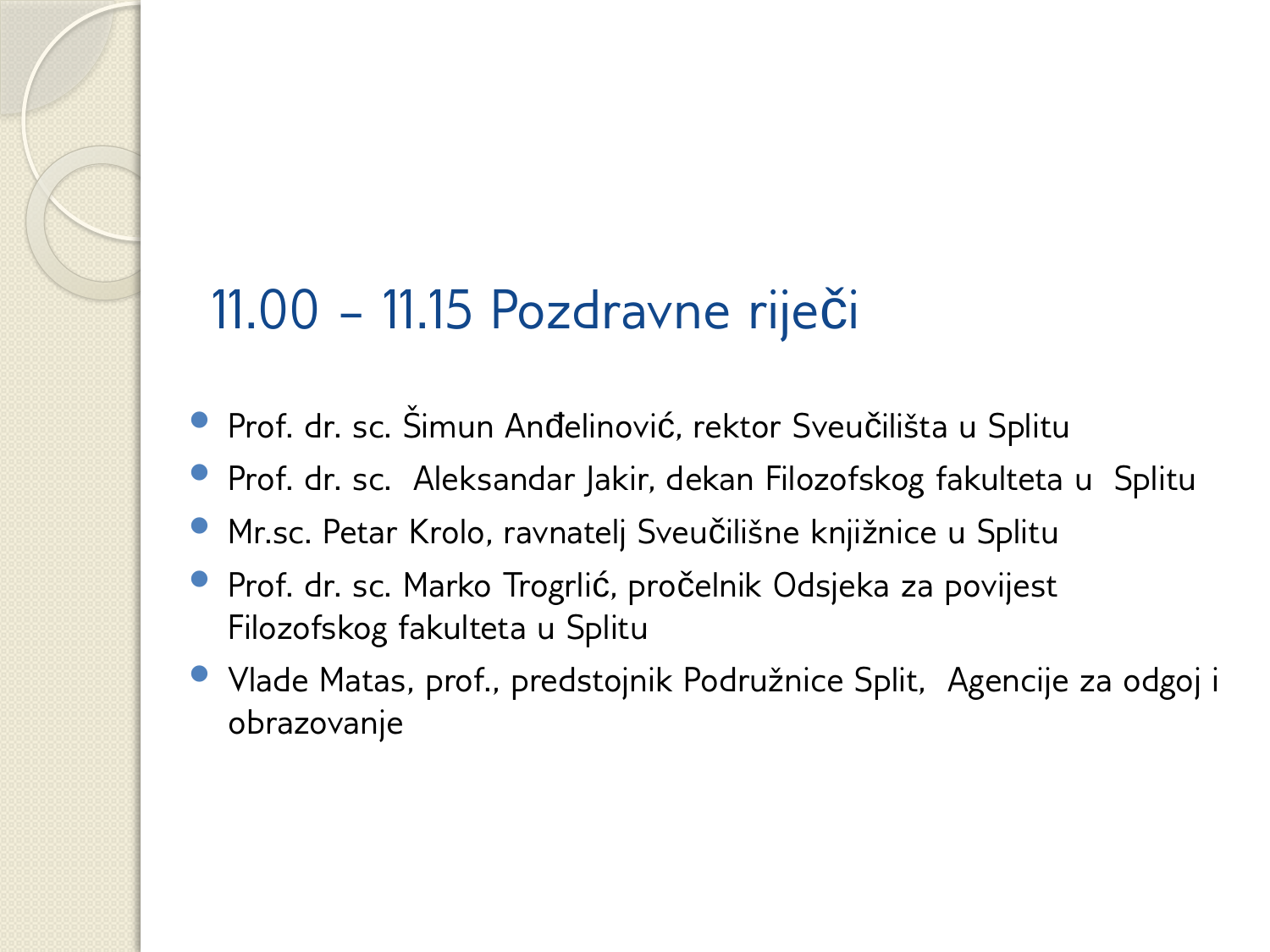

# 11.00 – 11.15 Pozdravne riječi
Prof. dr. sc. Šimun Anđelinović, rektor Sveučilišta u Splitu
Prof. dr. sc.  Aleksandar Jakir, dekan Filozofskog fakulteta u  Splitu
Mr.sc. Petar Krolo, ravnatelj Sveučilišne knjižnice u Splitu
Prof. dr. sc. Marko Trogrlić, pročelnik Odsjeka za povijest Filozofskog fakulteta u Splitu
Vlade Matas, prof., predstojnik Podružnice Split,  Agencije za odgoj i obrazovanje